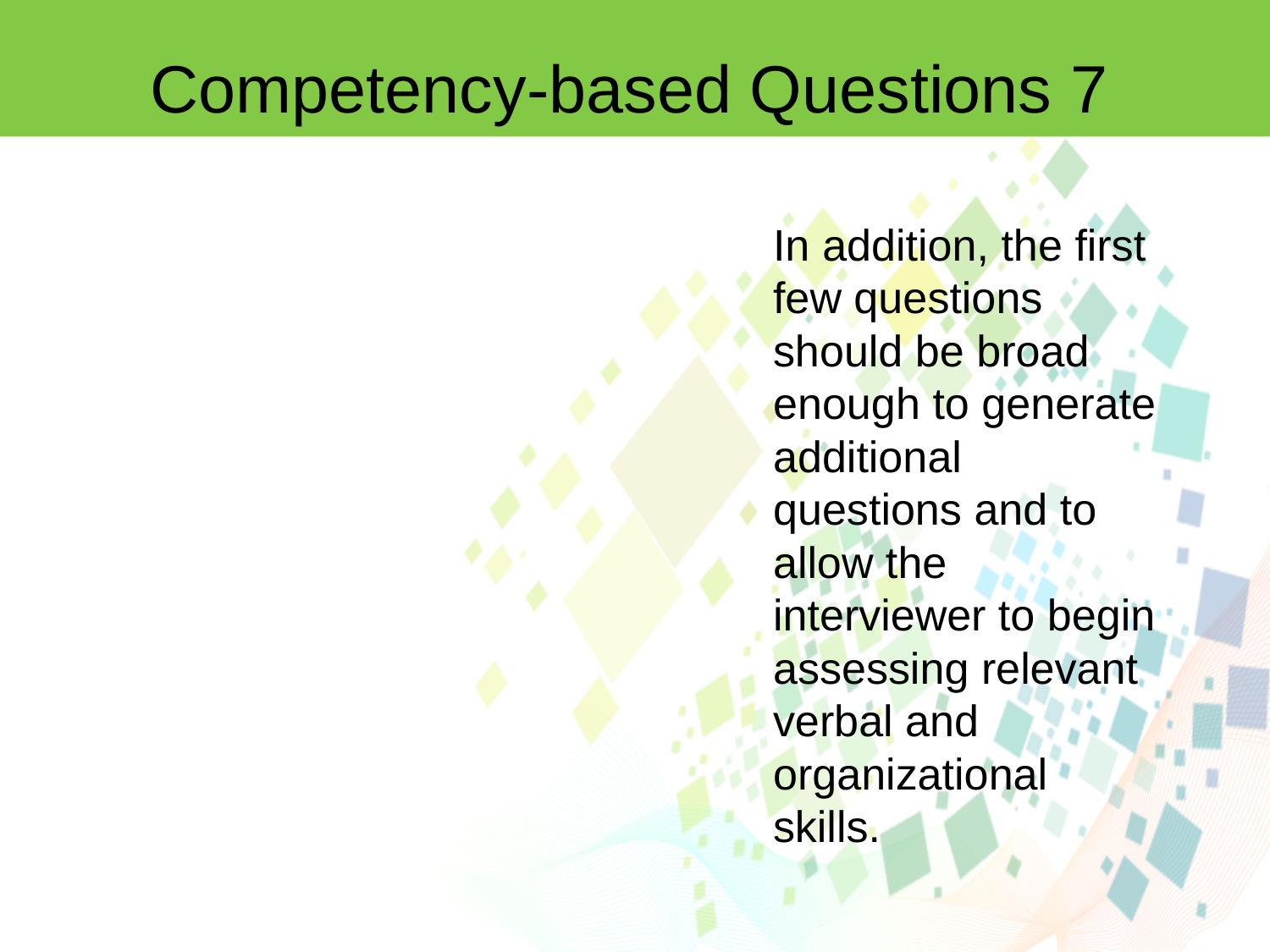

Competency-based Questions 7
In addition, the first few questions should be broad enough to generate additional questions and to allow the interviewer to begin assessing relevant verbal and
organizational skills.